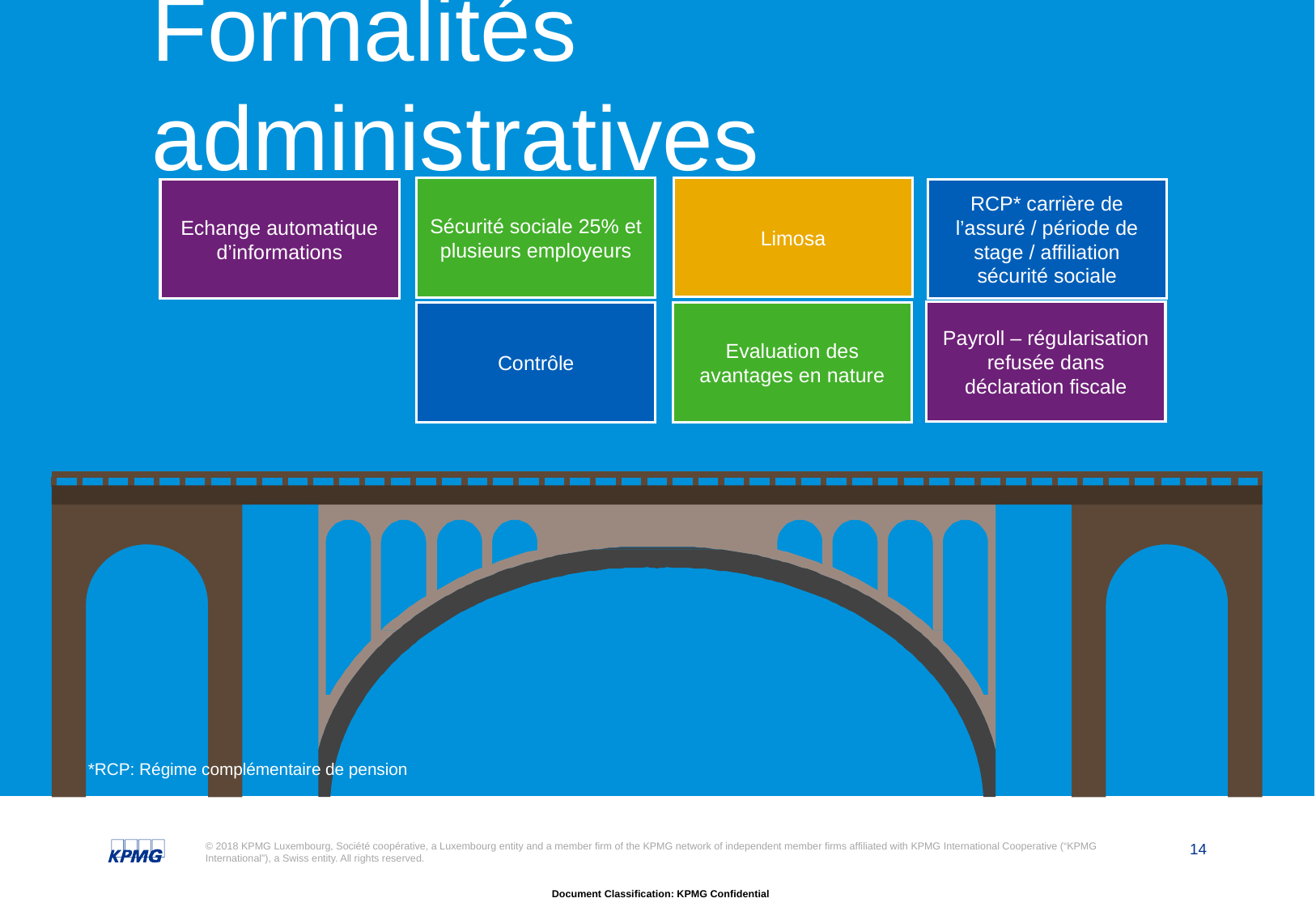

# Formalités administratives
Limosa
Sécurité sociale 25% et plusieurs employeurs
RCP* carrière de l’assuré / période de stage / affiliation sécurité sociale
Echange automatique d’informations
Payroll – régularisation refusée dans déclaration fiscale
Contrôle
Evaluation des avantages en nature

*RCP: Régime complémentaire de pension